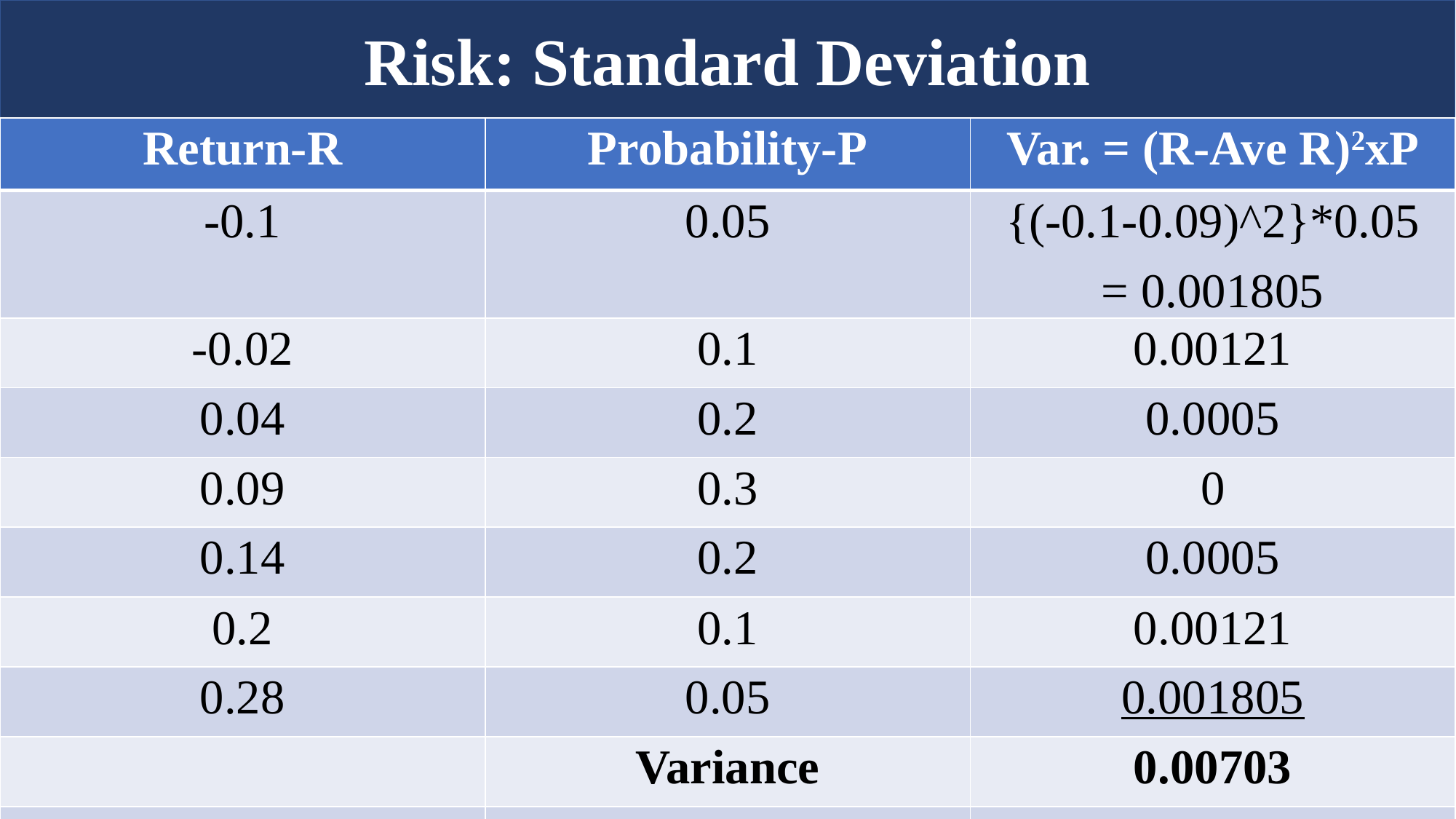

Risk: Standard Deviation
| Return-R | Probability-P | Var. = (R-Ave R)2xP |
| --- | --- | --- |
| -0.1 | 0.05 | {(-0.1-0.09)^2}\*0.05 = 0.001805 |
| -0.02 | 0.1 | 0.00121 |
| 0.04 | 0.2 | 0.0005 |
| 0.09 | 0.3 | 0 |
| 0.14 | 0.2 | 0.0005 |
| 0.2 | 0.1 | 0.00121 |
| 0.28 | 0.05 | 0.001805 |
|  | Variance | 0.00703 |
|  | Std. Dev. | 0.0838 or 8.38% |